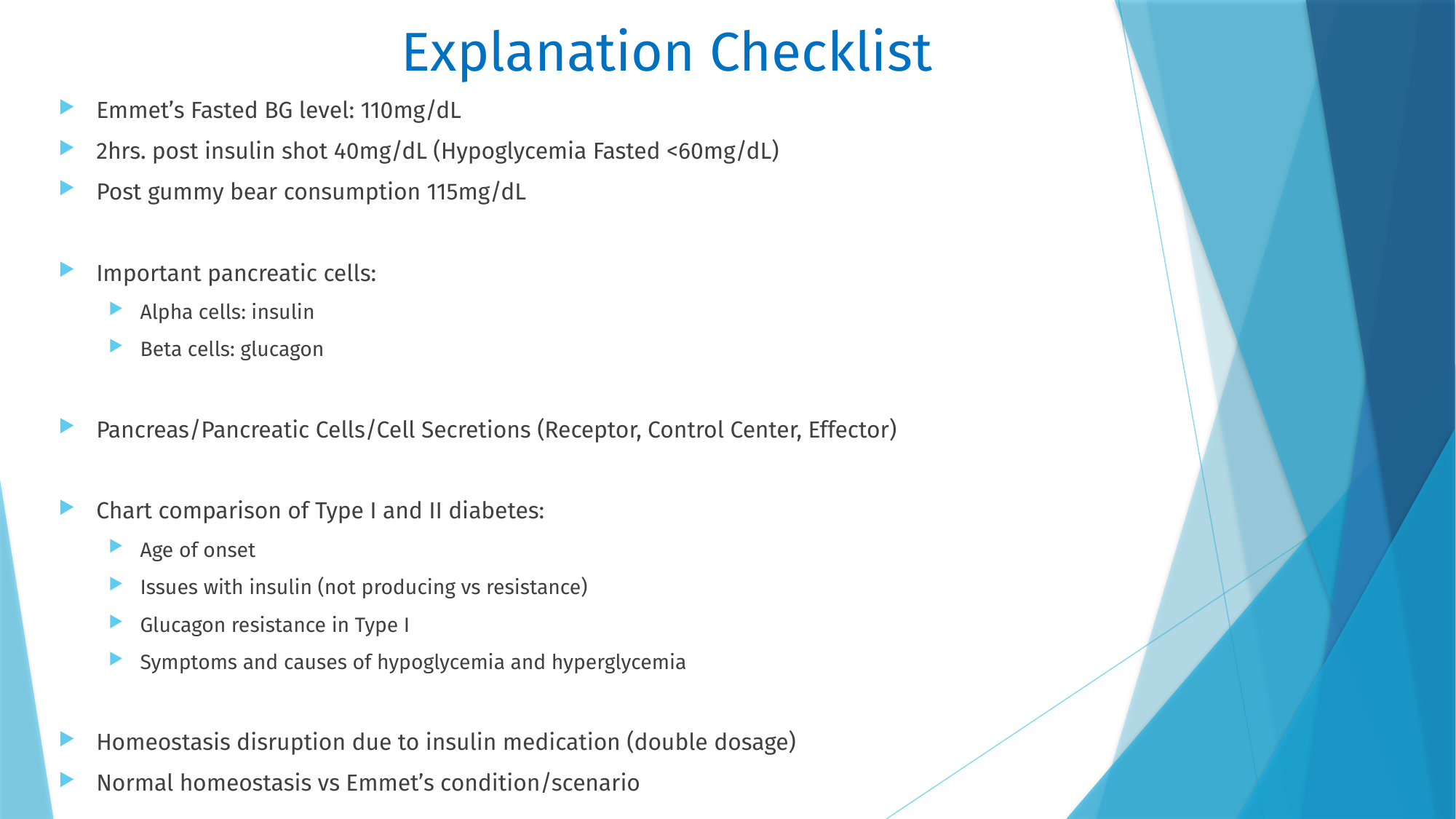

# Explanation Checklist
Emmet’s Fasted BG level: 110mg/dL
2hrs. post insulin shot 40mg/dL (Hypoglycemia Fasted <60mg/dL)
Post gummy bear consumption 115mg/dL

Important pancreatic cells:
Alpha cells: insulin
Beta cells: glucagon

Pancreas/Pancreatic Cells/Cell Secretions (Receptor, Control Center, Effector)

Chart comparison of Type I and II diabetes:
Age of onset
Issues with insulin (not producing vs resistance)
Glucagon resistance in Type I
Symptoms and causes of hypoglycemia and hyperglycemia

Homeostasis disruption due to insulin medication (double dosage)
Normal homeostasis vs Emmet’s condition/scenario